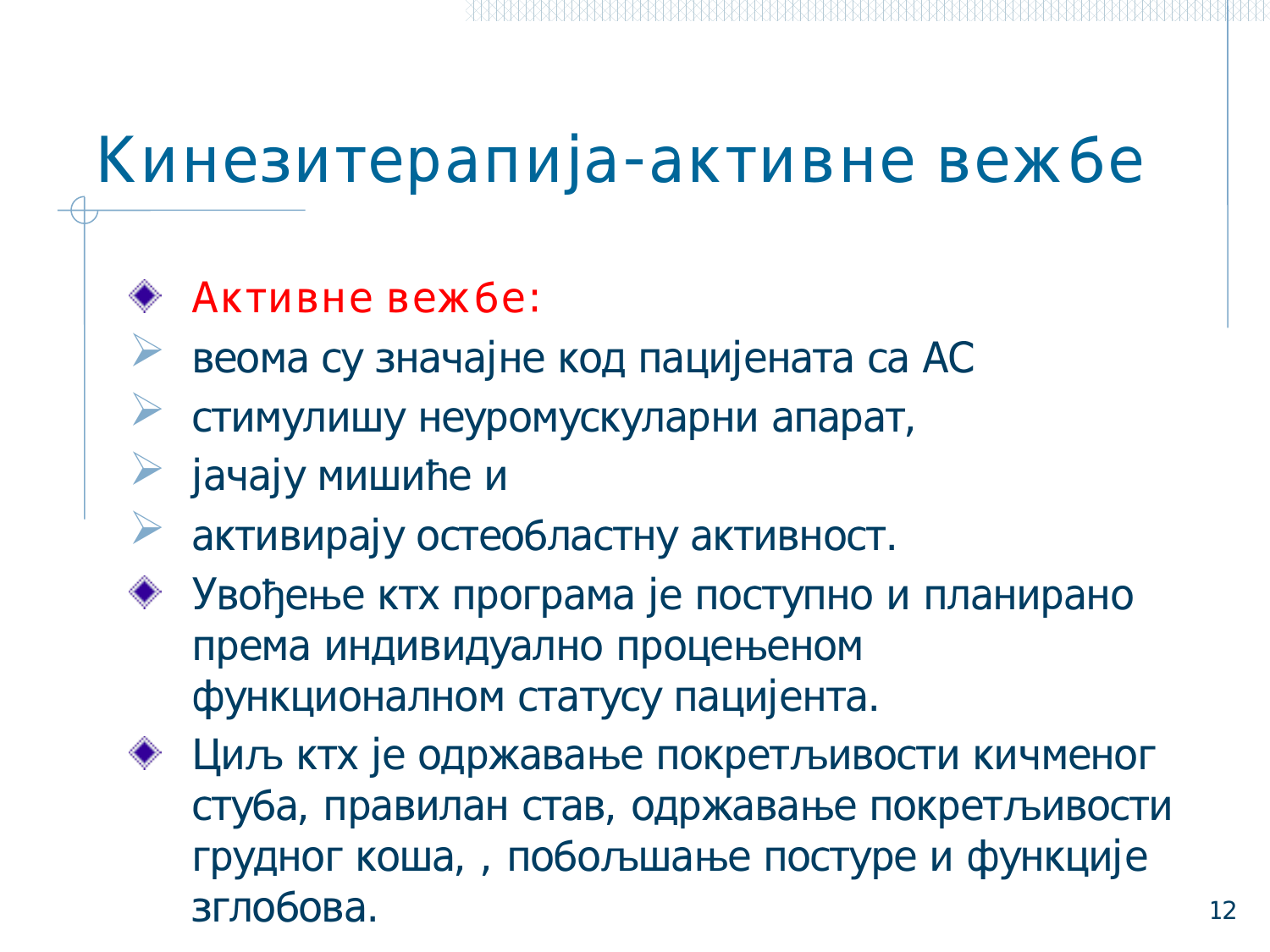

# Кинезитерапија-активне вежбе
Aктивне вежбе:
веома су значајне код пацијената са АС
стимулишу неуромускуларни апарат,
јачају мишиће и
активирају остеобластну активност.
Увођење ктх програма је поступно и планирано према индивидуално процењеном функционалном статусу пацијента.
Циљ ктх је одржавање покретљивости кичменог стуба, правилан став, одржавање покретљивости грудног коша, , побољшање постуре и функције зглобова.
12